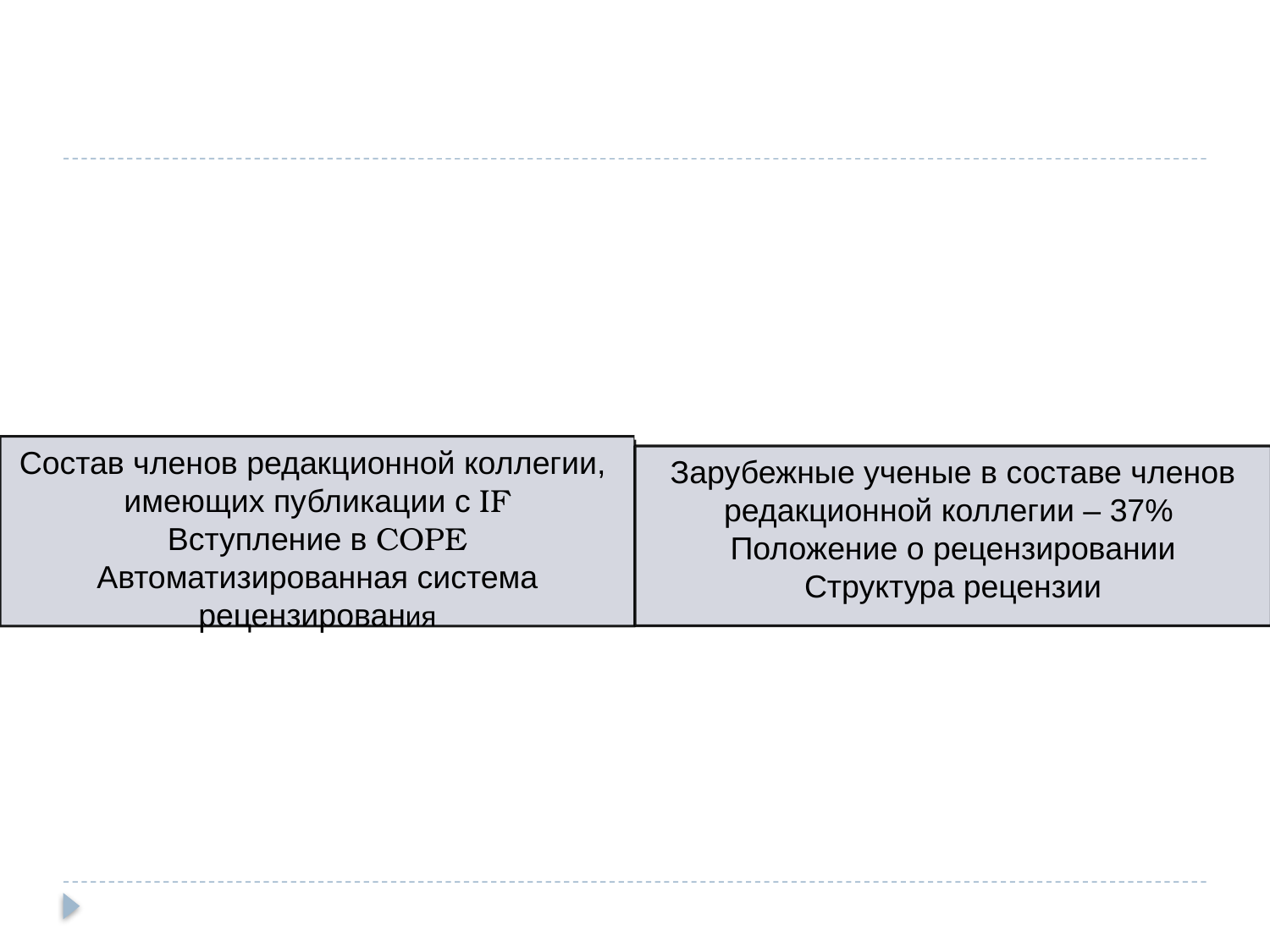

#
Система рецензирования
Состав членов редакционной коллегии,  имеющих публикации с IF
Вступление в COPE
Автоматизированная система рецензирования
Зарубежные ученые в составе членов редакционной коллегии – 37%
Положение о рецензировании
Структура рецензии